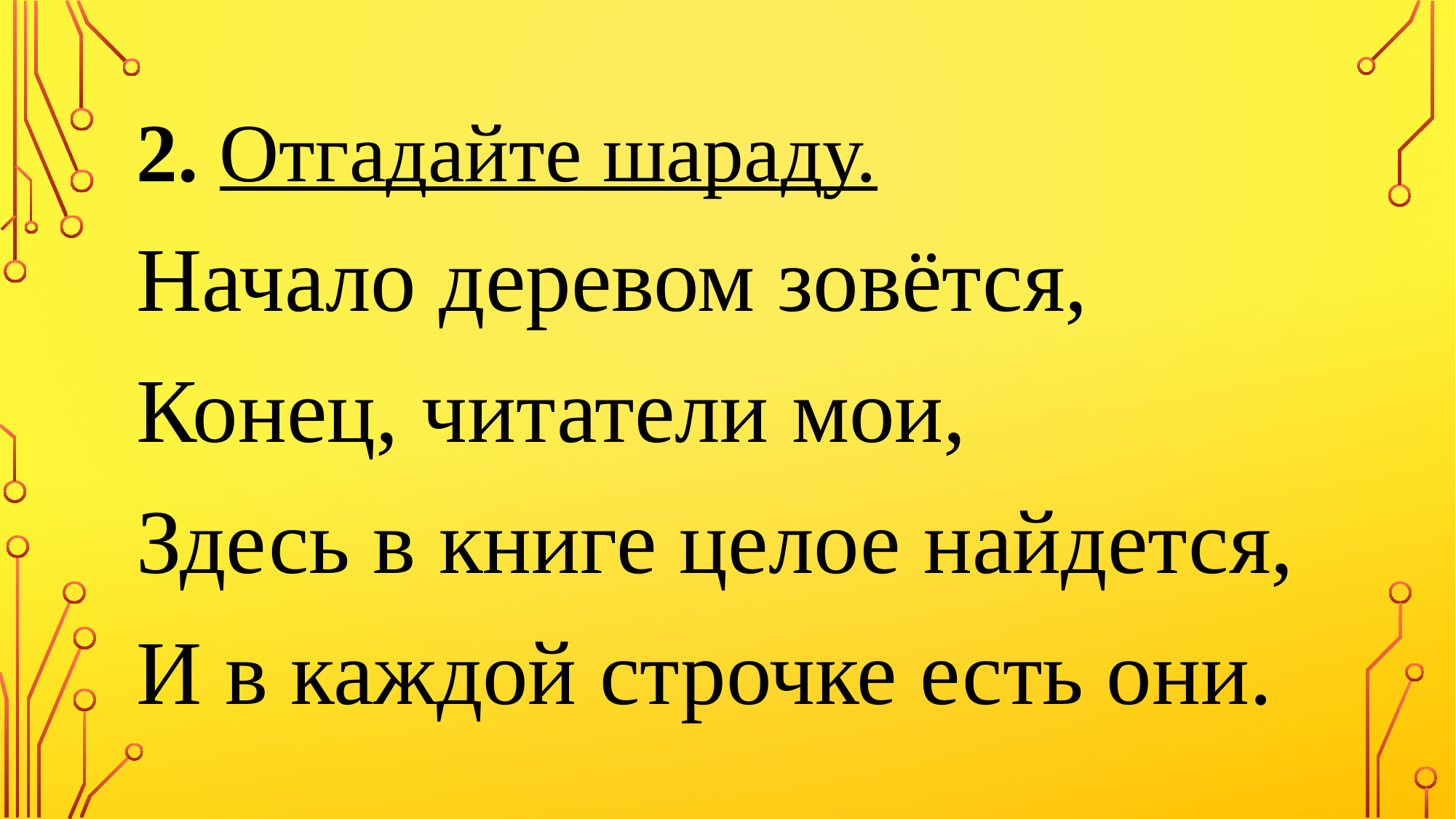

2. Отгадайте шараду.
Начало деревом зовётся,
Конец, читатели мои,
Здесь в книге целое найдется,
И в каждой строчке есть они.